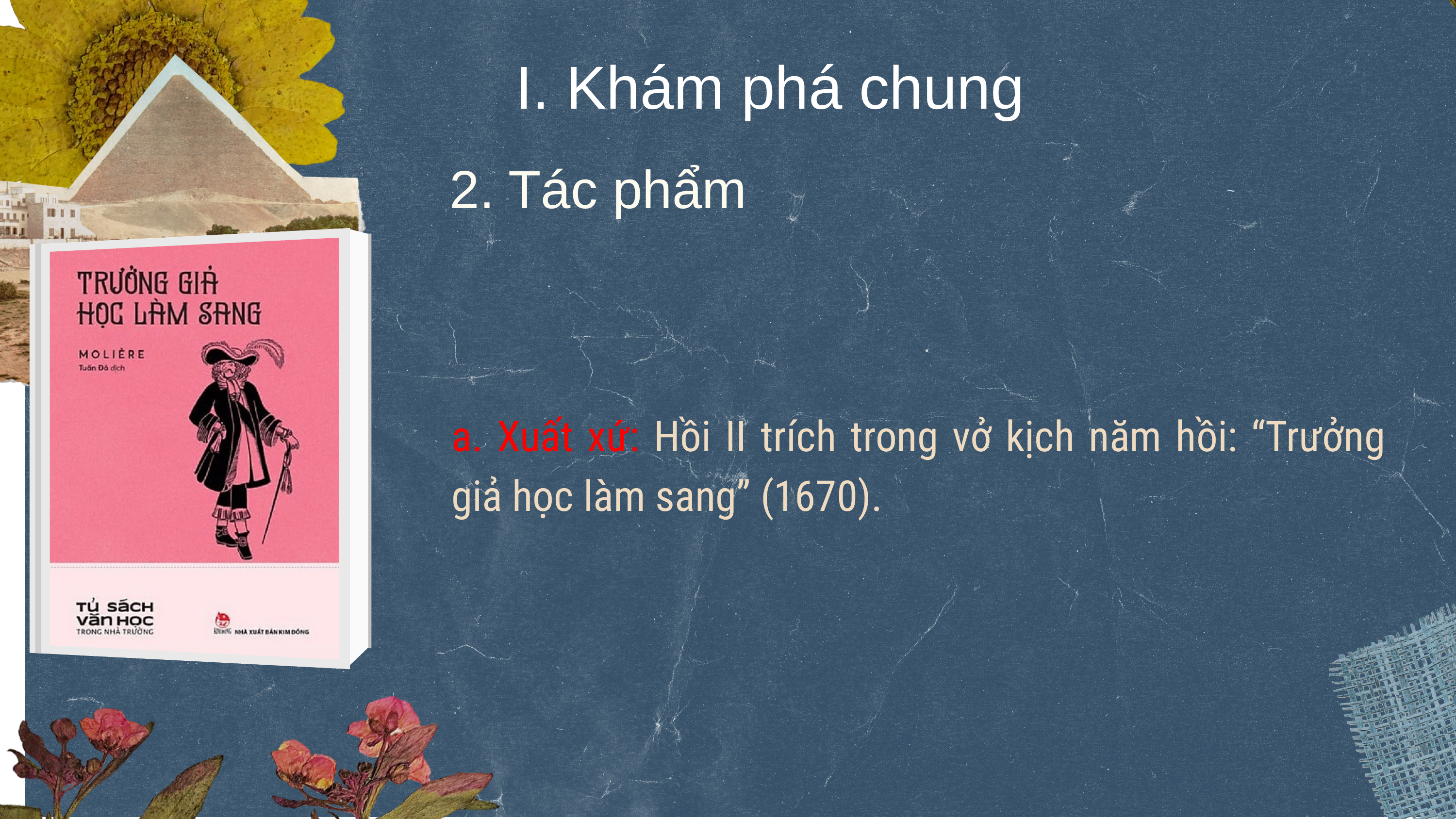

I. Khám phá chung

2. Tác phẩm

a. Xuất xứ: Hồi II trích trong vở kịch năm hồi: “Trưởng giả học làm sang” (1670).